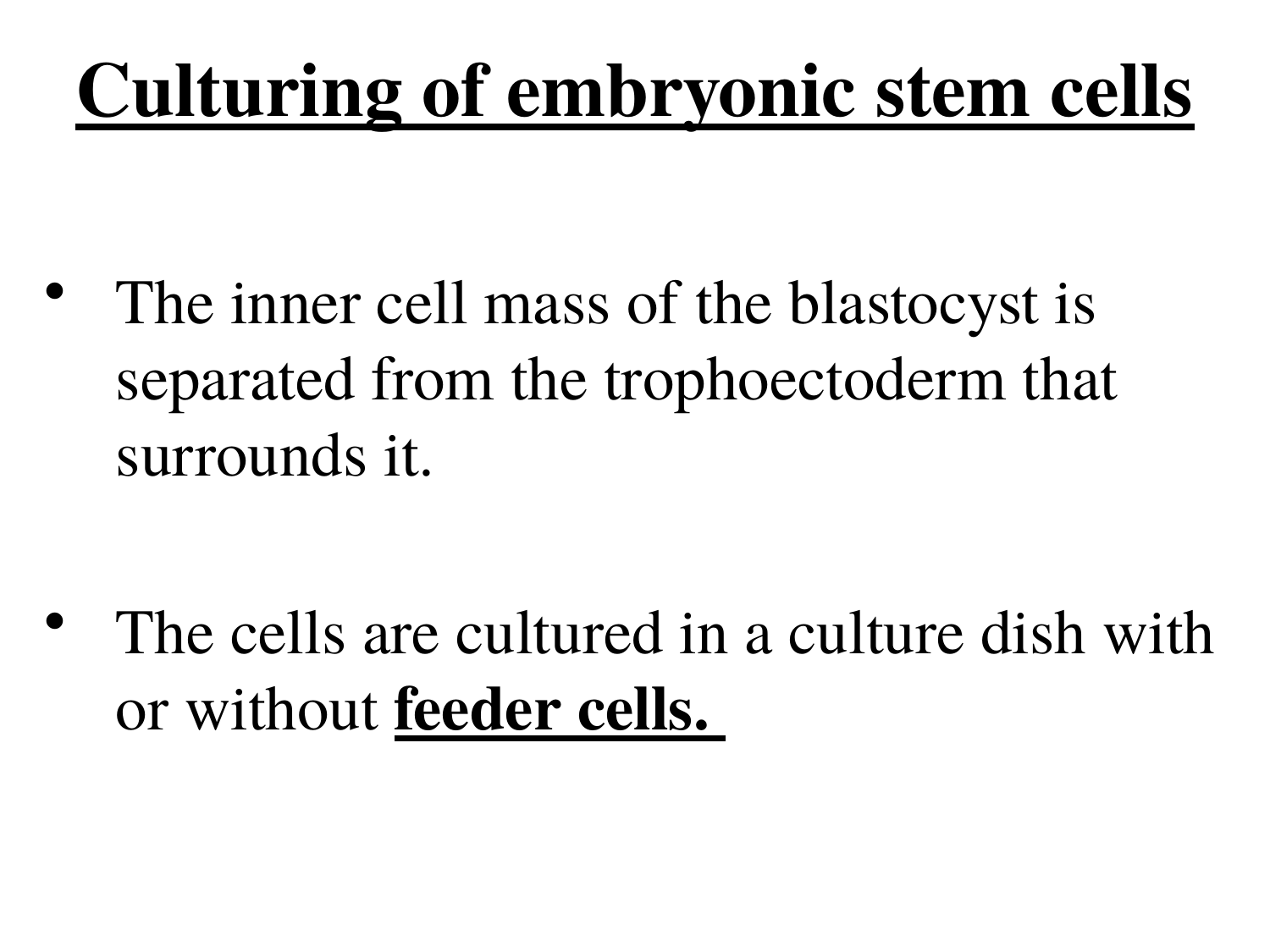

# Culturing of embryonic stem cells
The inner cell mass of the blastocyst is separated from the trophoectoderm that surrounds it.

The cells are cultured in a culture dish with or without feeder cells.